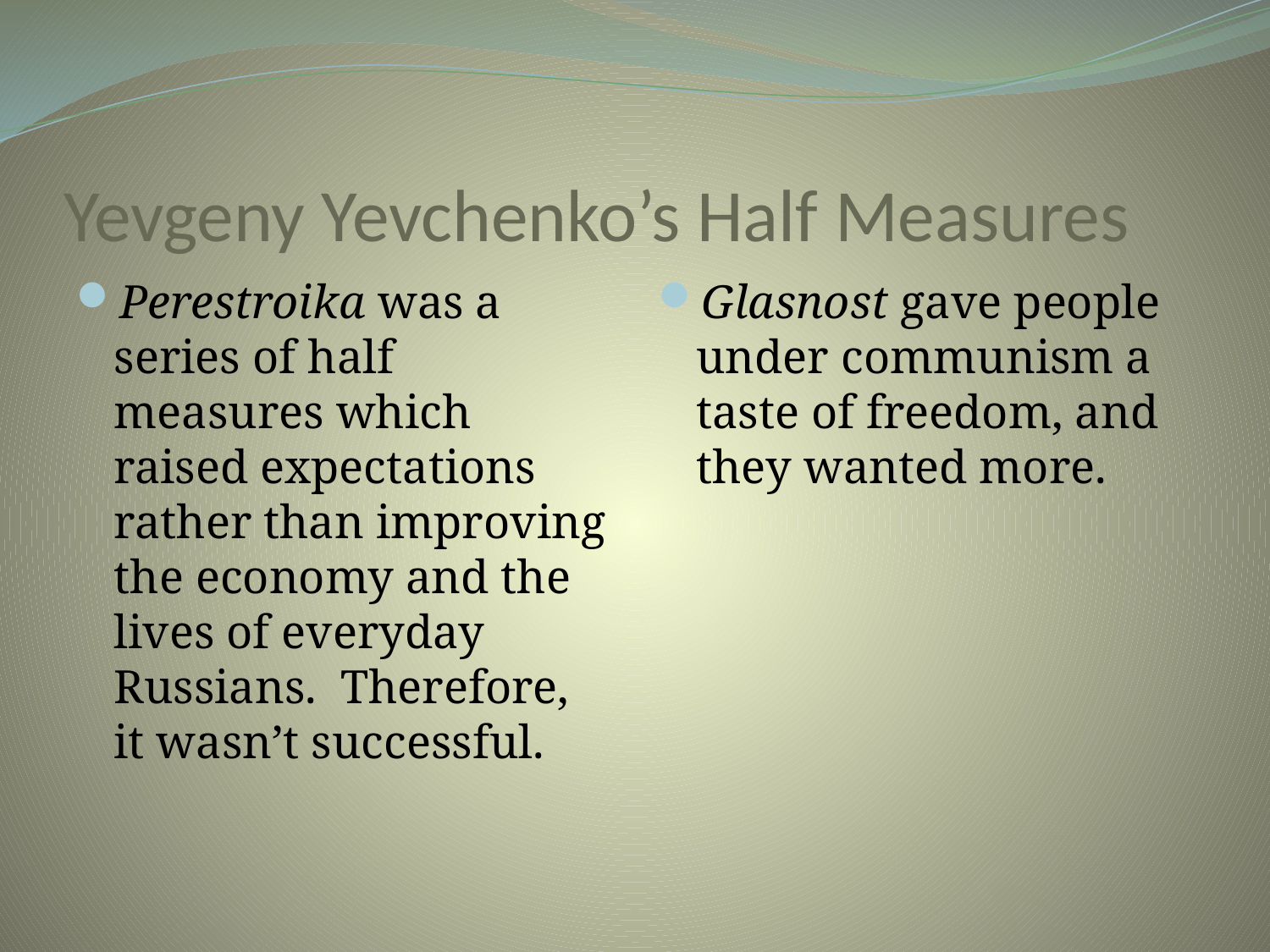

# Yevgeny Yevchenko’s Half Measures
Perestroika was a series of half measures which raised expectations rather than improving the economy and the lives of everyday Russians.  Therefore, it wasn’t successful.
Glasnost gave people under communism a taste of freedom, and they wanted more.